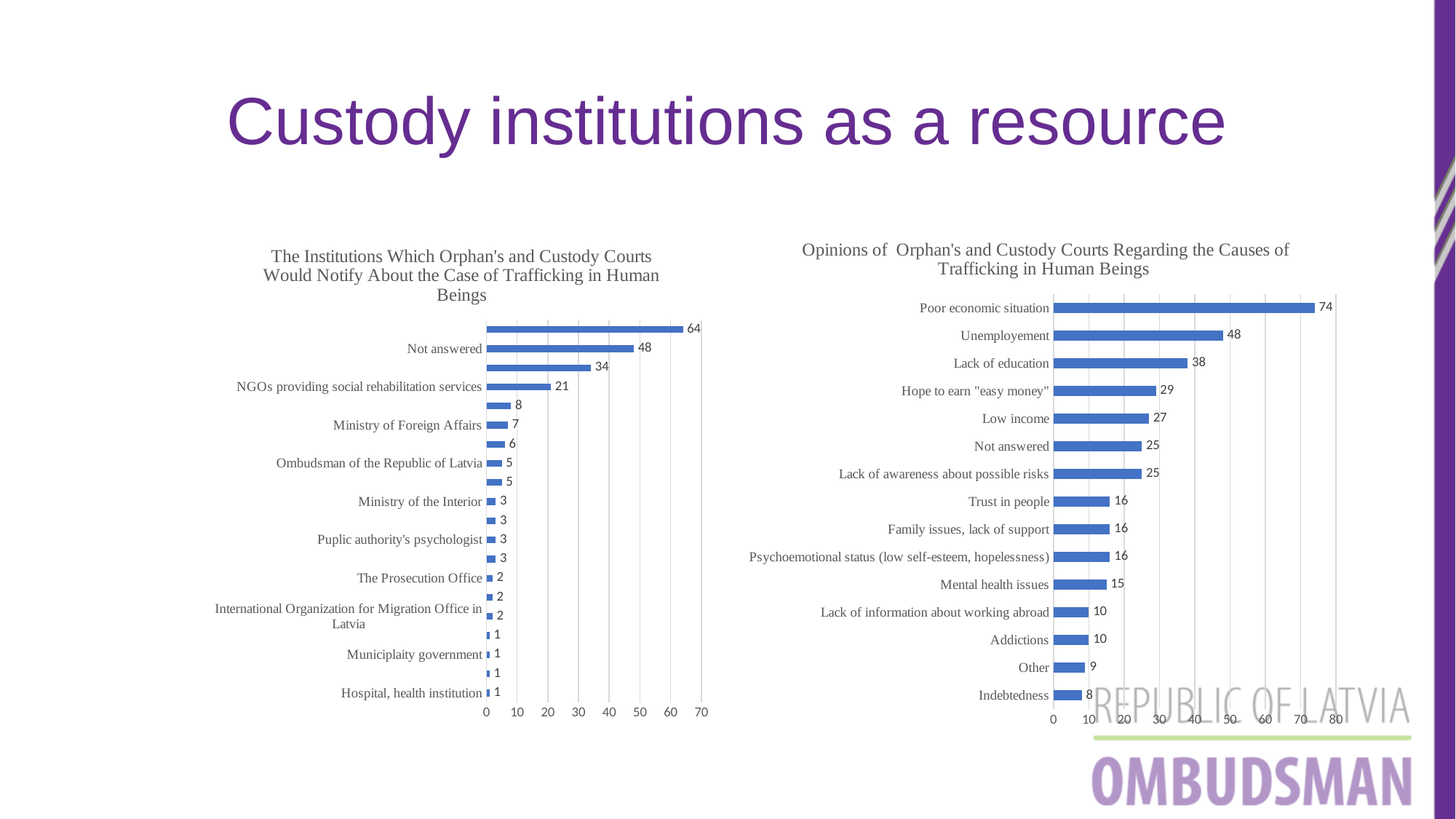

# Custody institutions as a resource

### Chart: Opinions of  Orphan's and Custody Courts Regarding the Causes of Trafficking in Human Beings

| Category |  |
|---|---|
| Indebtedness | 8.0 |
| Other | 9.0 |
| Addictions | 10.0 |
| Lack of information about working abroad | 10.0 |
| Mental health issues | 15.0 |
| Psychoemotional status (low self-esteem, hopelessness) | 16.0 |
| Family issues, lack of support | 16.0 |
| Trust in people | 16.0 |
| Lack of awareness about possible risks | 25.0 |
| Not answered | 25.0 |
| Low income | 27.0 |
| Hope to earn "easy money" | 29.0 |
| Lack of education | 38.0 |
| Unemployement | 48.0 |
| Poor economic situation | 74.0 |

### Chart: The Institutions Which Orphan's and Custody Courts Would Notify About the Case of Trafficking in Human Beings

| Category |  |
|---|---|
| Hospital, health institution | 1.0 |
| Relatives of the person | 1.0 |
| Municiplaity government | 1.0 |
| Inter-institutional work group of the local municipality | 1.0 |
| International Organization for Migration Office in Latvia | 2.0 |
| Embassy of the state | 2.0 |
| The Prosecution Office | 2.0 |
| State Border Guard | 3.0 |
| Puplic authority's psychologist | 3.0 |
| The Office of Citizenship and Migration Affairs | 3.0 |
| Ministry of the Interior | 3.0 |
| Ministry of Welfare | 5.0 |
| Ombudsman of the Republic of Latvia | 5.0 |
| Ministry of Justice | 6.0 |
| Ministry of Foreign Affairs | 7.0 |
| The State Inspectorate For Protection Of Children's Rights  | 8.0 |
| NGOs providing social rehabilitation services | 21.0 |
| Social service of the municipality | 34.0 |
| Not answered | 48.0 |
| The State Police of Latvia | 64.0 |